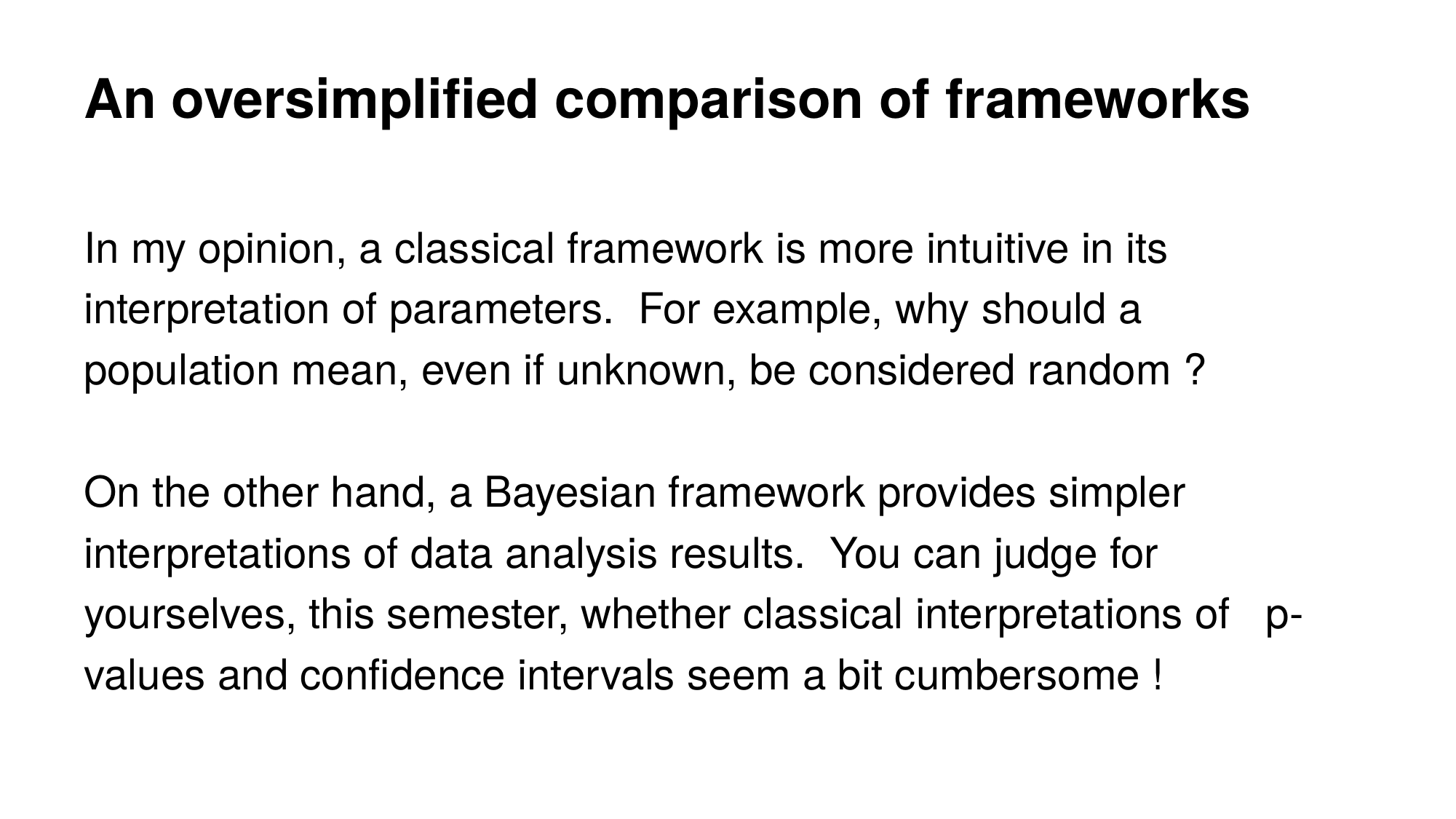

# An oversimplified comparison of frameworks
In my opinion, a classical framework is more intuitive in its interpretation of parameters.  For example, why should a population mean, even if unknown, be considered random ?

On the other hand, a Bayesian framework provides simpler interpretations of data analysis results.  You can judge for yourselves, this semester, whether classical interpretations of   p-values and confidence intervals seem a bit cumbersome !